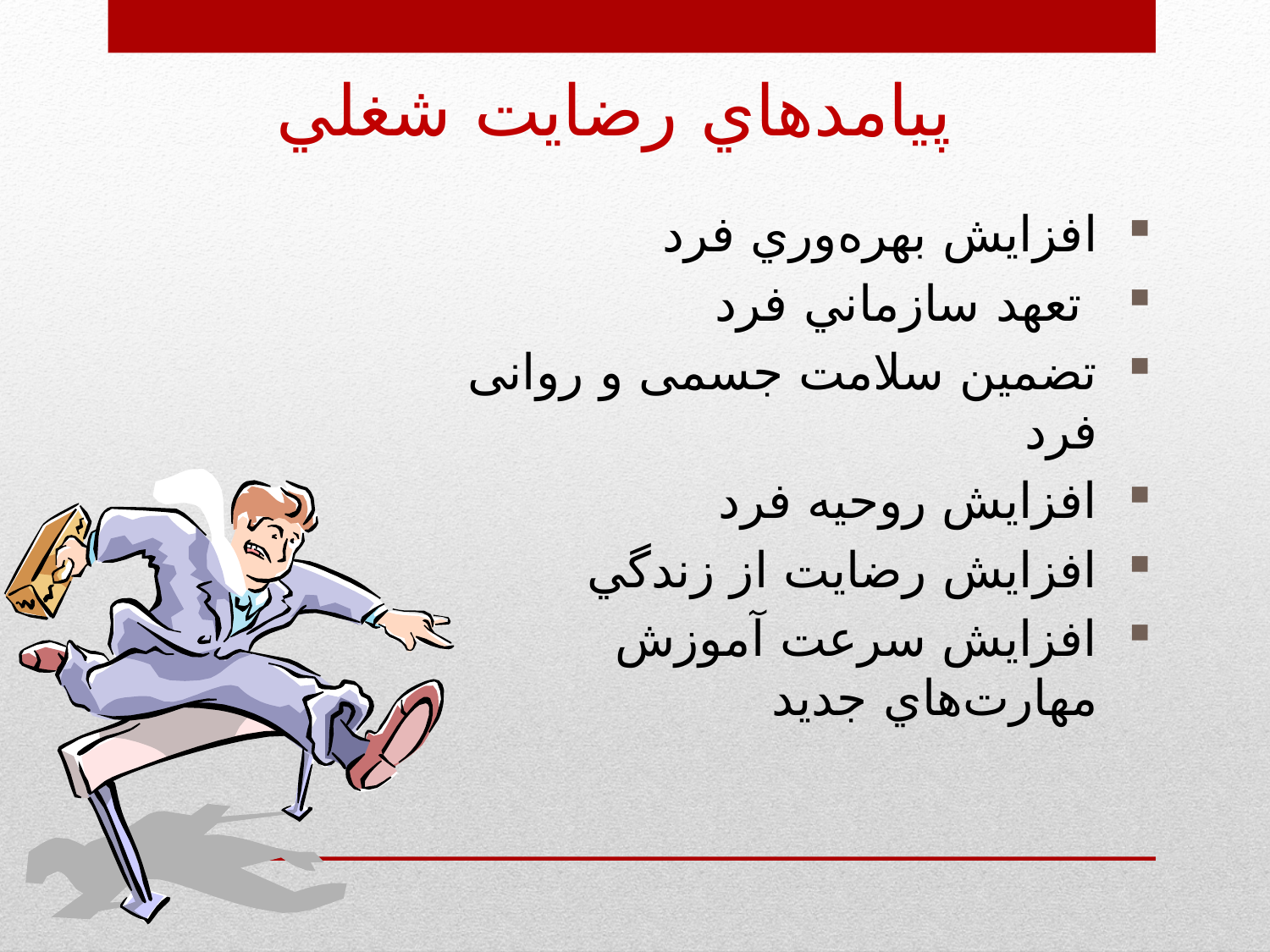

پيامدهاي رضايت شغلي
افزايش بهره‌وري فرد
 تعهد سازماني فرد
تضمين سلامت جسمی و روانی فرد
افزايش روحيه فرد
افزايش رضايت از زندگي
افزايش سرعت آموزش مهارت‌هاي جديد